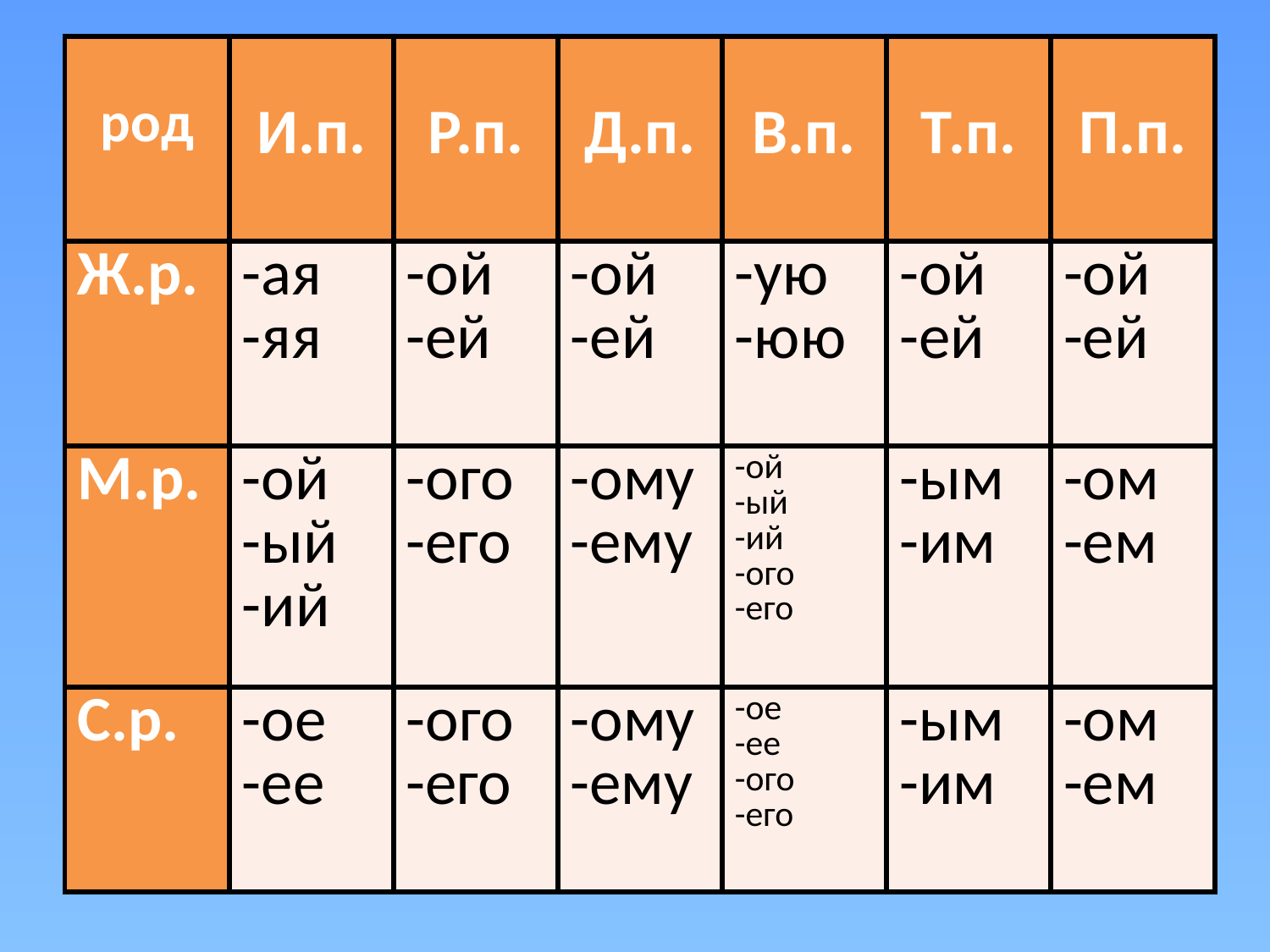

| род | И.п. | Р.п. | Д.п. | В.п. | Т.п. | П.п. |
| --- | --- | --- | --- | --- | --- | --- |
| Ж.р. | -ая -яя | -ой -ей | -ой -ей | -ую -юю | -ой -ей | -ой -ей |
| М.р. | -ой -ый -ий | -ого -его | -ому -ему | -ой -ый -ий -ого -его | -ым -им | -ом -ем |
| С.р. | -ое -ее | -ого -его | -ому -ему | -ое -ее -ого -его | -ым -им | -ом -ем |